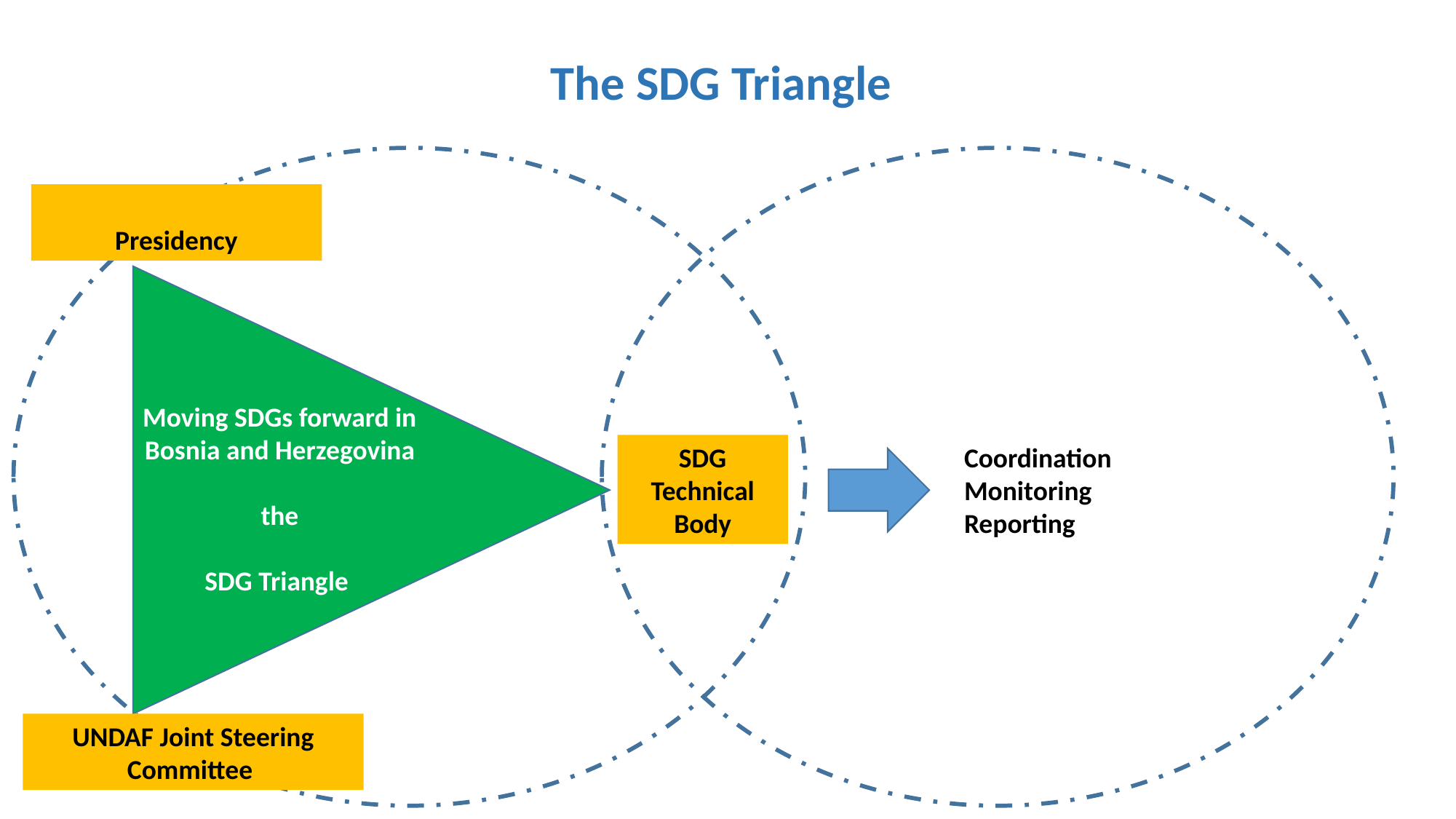

The SDG Triangle

Presidency

Moving SDGs forward in Bosnia and Herzegovina

the

SDG Triangle

SDG Technical Body
Coordination
Monitoring
Reporting

UNDAF Joint Steering Committee